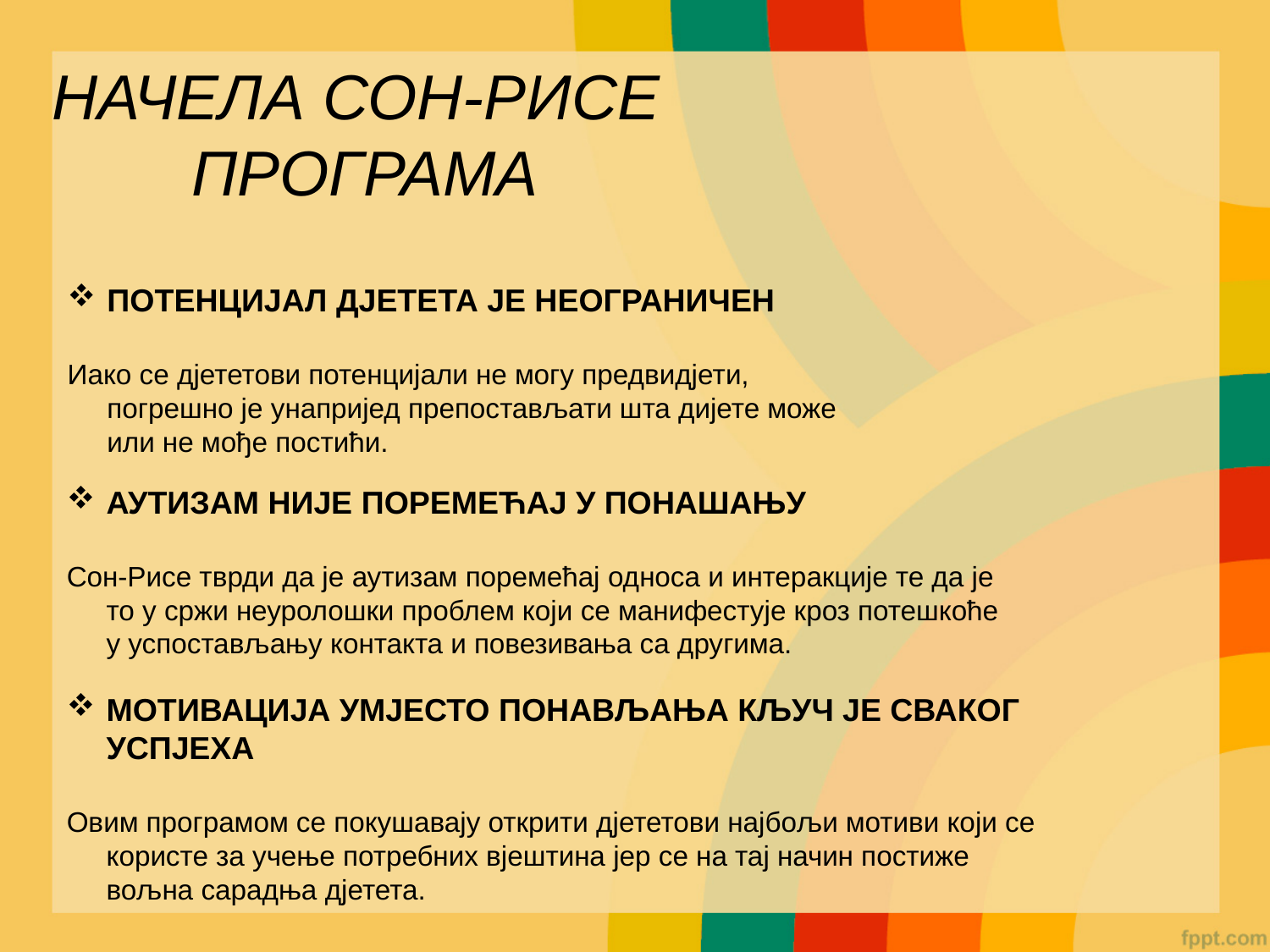

# НАЧЕЛА СОН-РИСЕ ПРОГРАМА
ПОТЕНЦИЈАЛ ДЈЕТЕТА ЈЕ НЕОГРАНИЧЕН

Иако се дјететови потенцијали не могу предвидјети, погрешно је унапријед препостављати шта дијете може или не мође постићи.
АУТИЗАМ НИЈЕ ПОРЕМЕЋАЈ У ПОНАШАЊУ

Сон-Рисе тврди да је аутизам поремећај односа и интеракције те да је то у сржи неуролошки проблем који се манифестује кроз потешкоће у успостављању контакта и повезивања са другима.

МОТИВАЦИЈА УМЈЕСТО ПОНАВЉАЊА КЉУЧ ЈЕ СВАКОГ УСПЈЕХА

Овим програмом се покушавају открити дјететови најбољи мотиви који се користе за учење потребних вјештина јер се на тај начин постиже вољна сарадња дјетета.